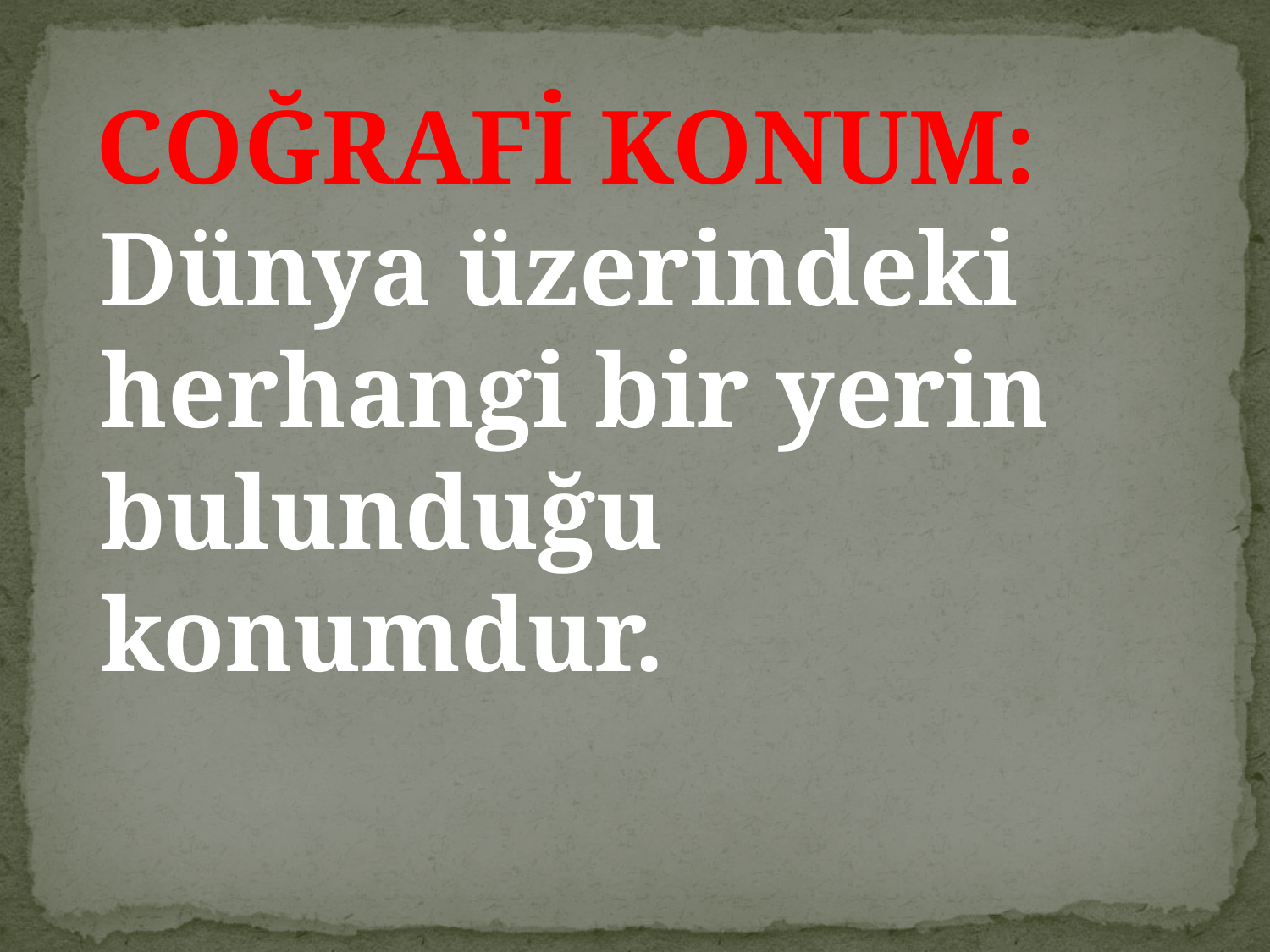

COĞRAFİ KONUM: Dünya üzerindeki herhangi bir yerin bulunduğu konumdur.